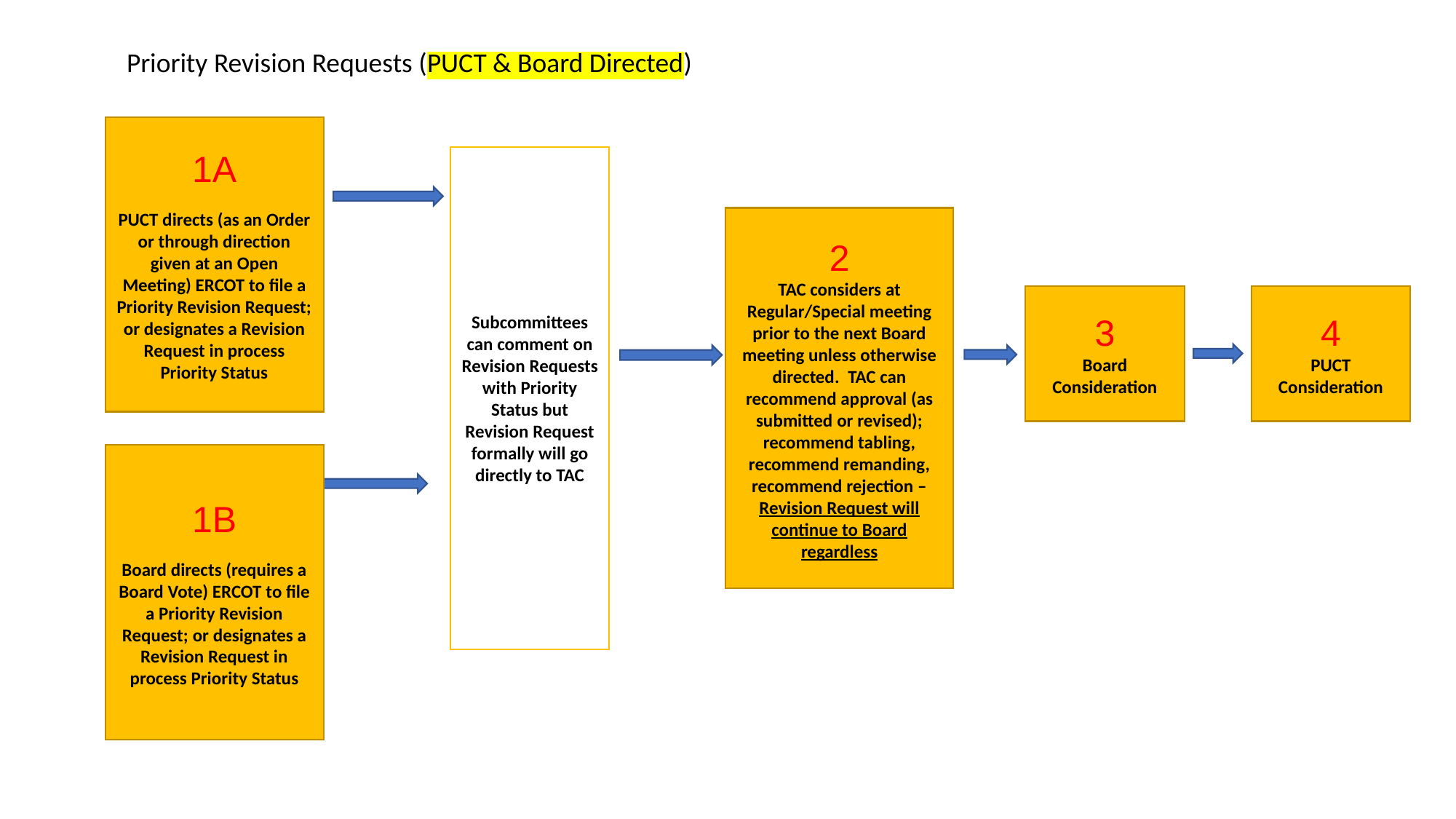

Priority Revision Requests (PUCT & Board Directed)
1A

PUCT directs (as an Order or through direction given at an Open Meeting) ERCOT to file a Priority Revision Request; or designates a Revision Request in process Priority Status
Subcommittees can comment on Revision Requests with Priority Status but Revision Request formally will go directly to TAC

2
TAC considers at Regular/Special meeting prior to the next Board meeting unless otherwise directed.  TAC can recommend approval (as submitted or revised); recommend tabling, recommend remanding, recommend rejection – Revision Request will continue to Board regardless
3
Board Consideration
4
PUCT Consideration

1B

Board directs (requires a Board Vote) ERCOT to file a Priority Revision Request; or designates a Revision Request in process Priority Status